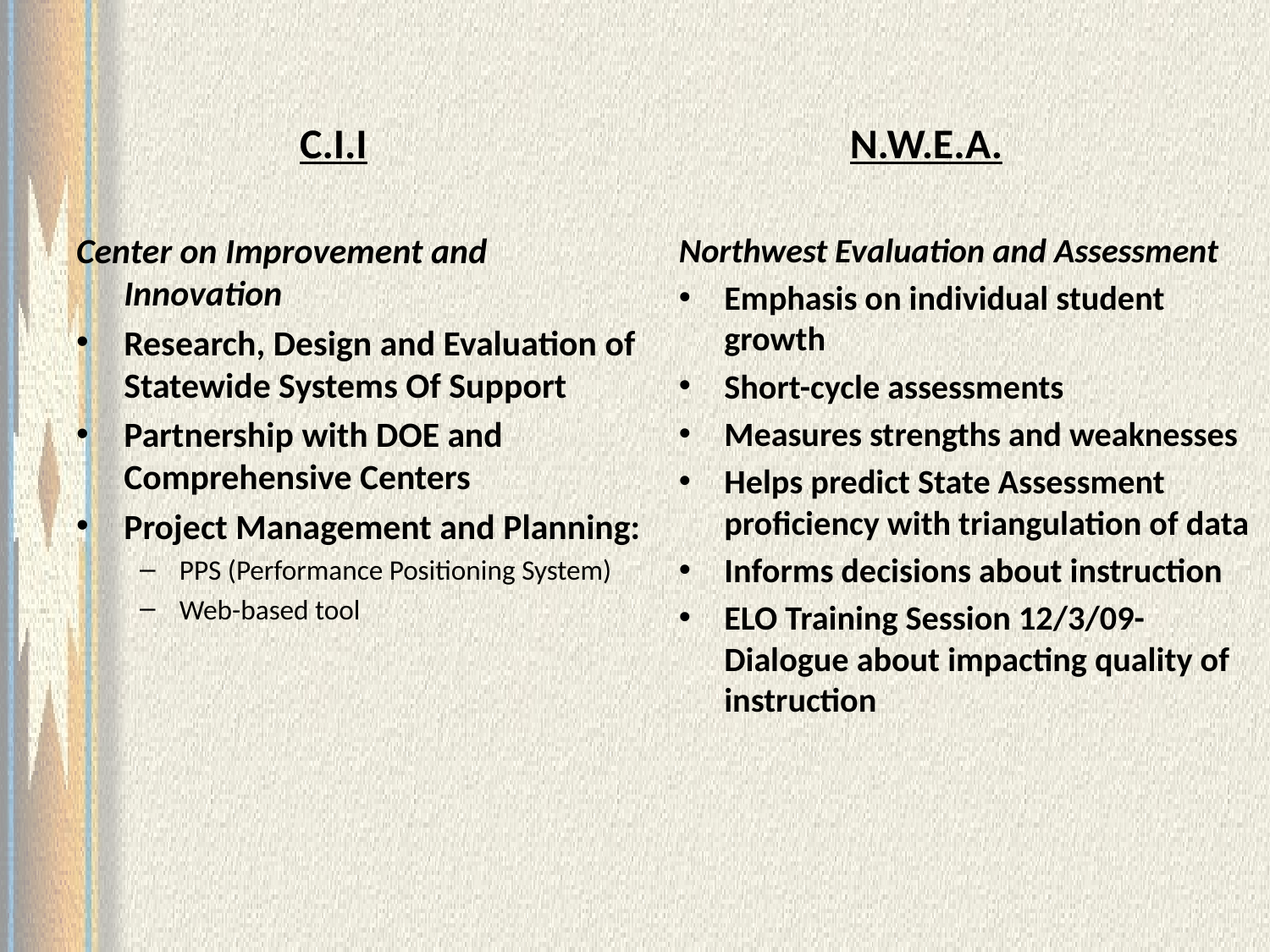

C.I.I
N.W.E.A.
Center on Improvement and Innovation
Research, Design and Evaluation of Statewide Systems Of Support
Partnership with DOE and Comprehensive Centers
Project Management and Planning:
PPS (Performance Positioning System)
Web-based tool
Northwest Evaluation and Assessment
Emphasis on individual student growth
Short-cycle assessments
Measures strengths and weaknesses
Helps predict State Assessment proficiency with triangulation of data
Informs decisions about instruction
ELO Training Session 12/3/09- Dialogue about impacting quality of instruction